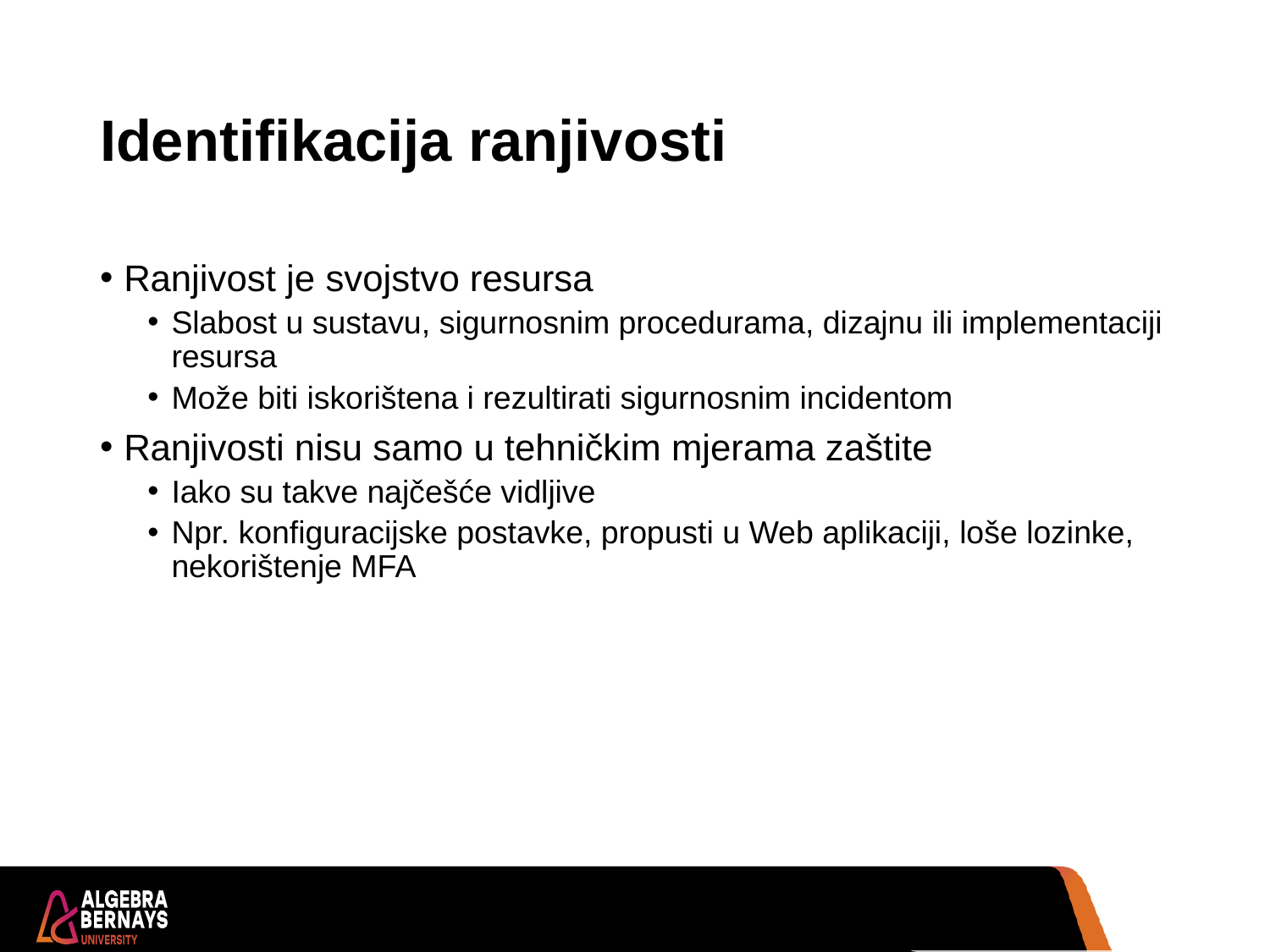

# Identifikacija ranjivosti
Ranjivost je svojstvo resursa
Slabost u sustavu, sigurnosnim procedurama, dizajnu ili implementaciji resursa
Može biti iskorištena i rezultirati sigurnosnim incidentom
Ranjivosti nisu samo u tehničkim mjerama zaštite
Iako su takve najčešće vidljive
Npr. konfiguracijske postavke, propusti u Web aplikaciji, loše lozinke, nekorištenje MFA